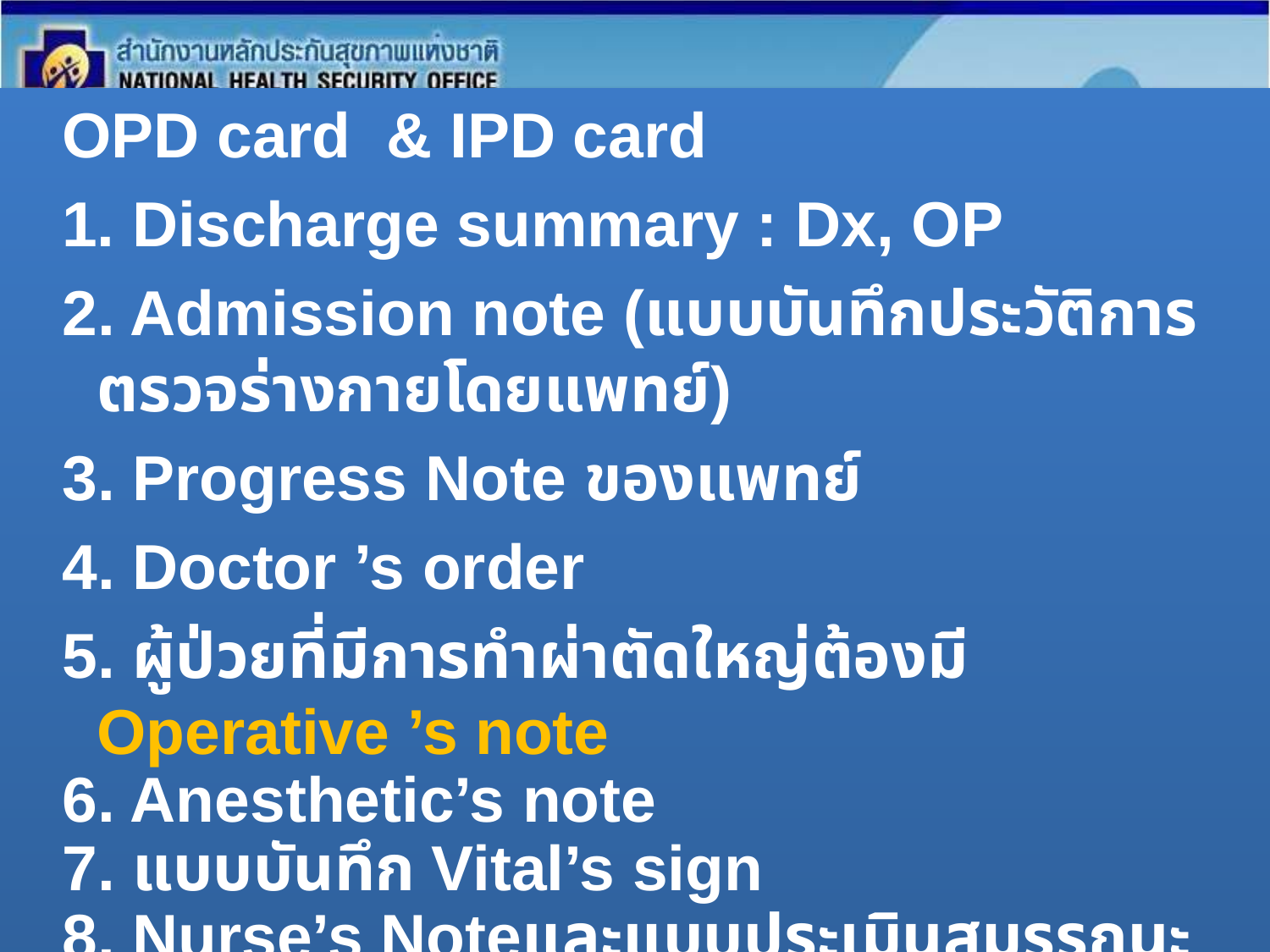

หลักฐานประกอบการตรวจสอบเวชระเบียน
OPD card  & IPD card
1. Discharge summary : Dx, OP
2. Admission note (แบบบันทึกประวัติการตรวจร่างกายโดยแพทย์)
3. Progress Note ของแพทย์
4. Doctor ’s order
5. ผู้ป่วยที่มีการทำผ่าตัดใหญ่ต้องมี Operative ’s note
6. Anesthetic’s note
7. แบบบันทึก Vital’s sign
8. Nurse’s Noteและแบบประเมินสมรรถนะทางการพยาบาล